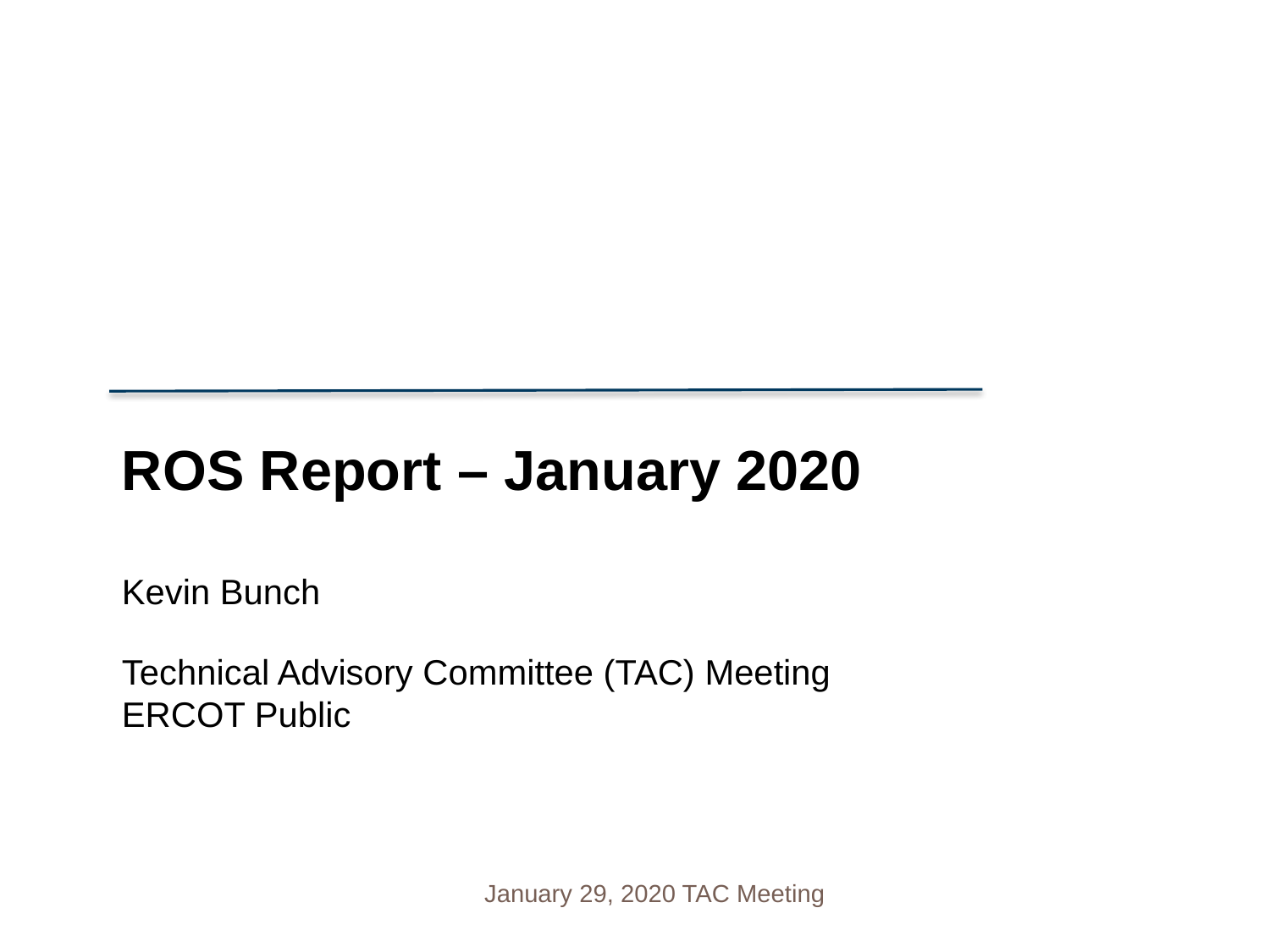

ROS Report – January 2020

Kevin Bunch

Technical Advisory Committee (TAC) Meeting
ERCOT Public

January 29, 2020 TAC Meeting